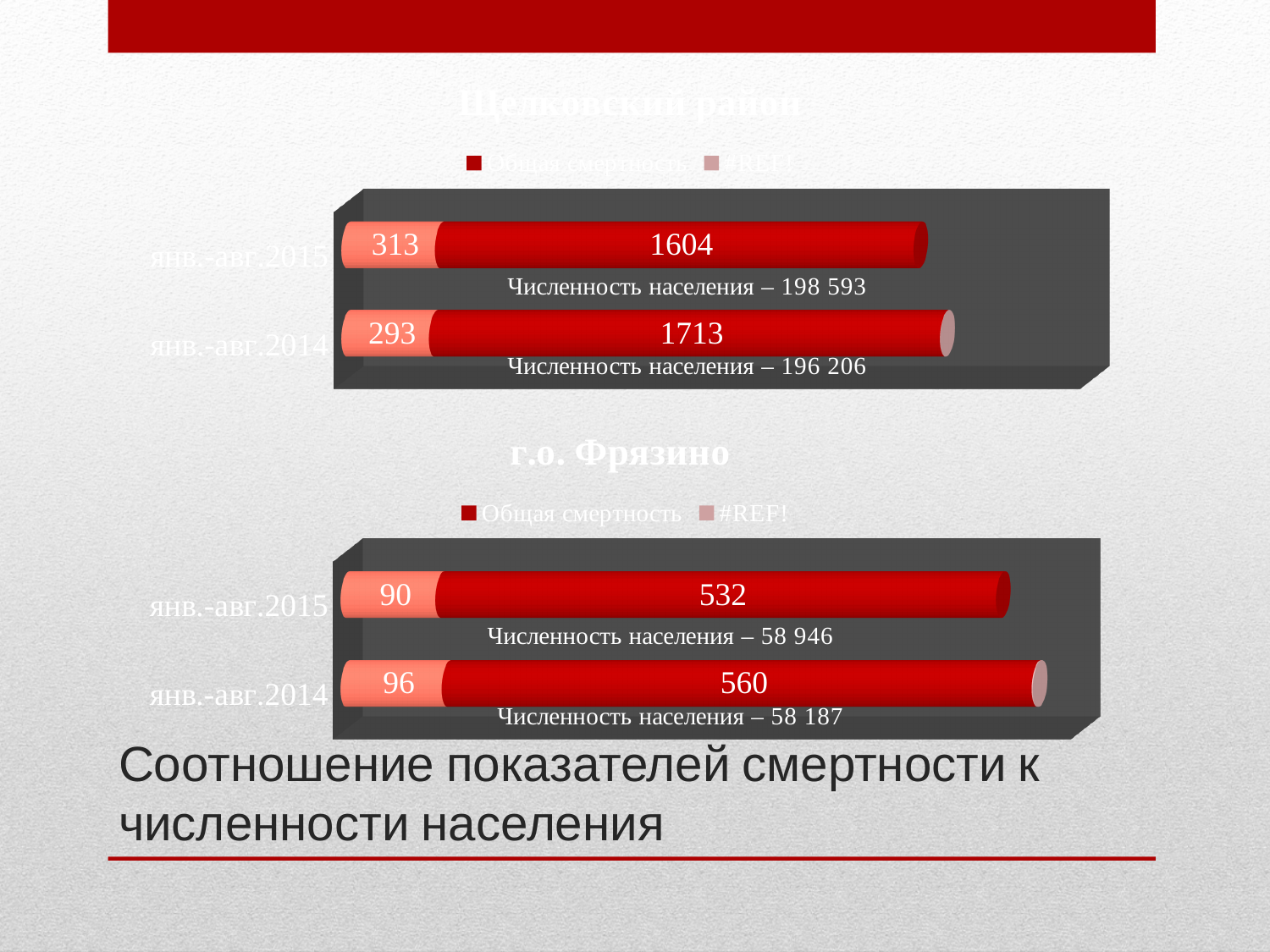

[unsupported chart]

[unsupported chart]

# Соотношение показателей смертности к численности населения